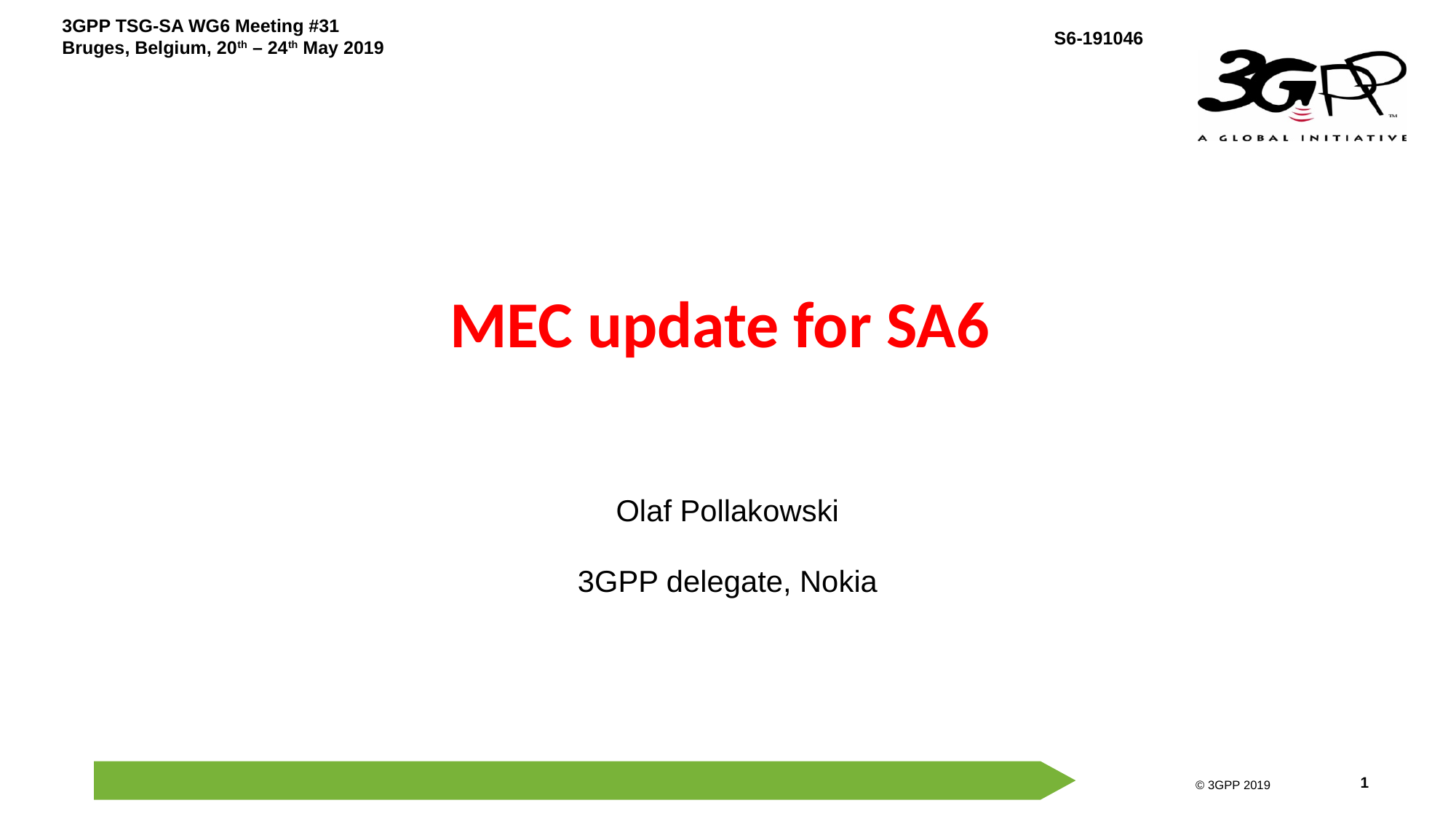

# MEC update for SA6
Olaf Pollakowski

3GPP delegate, Nokia